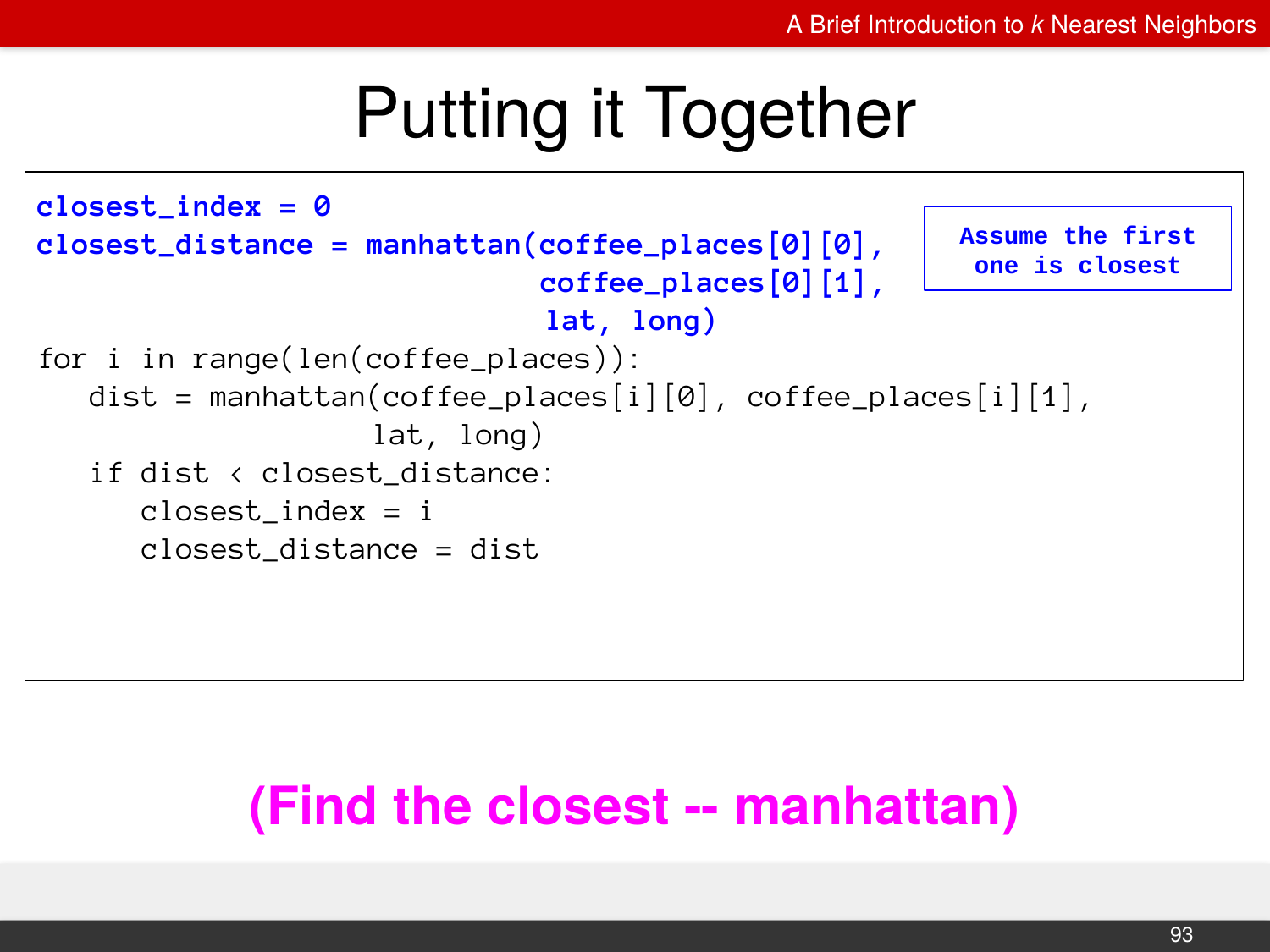

# Putting it Together
closest_index = 0
closest_distance = manhattan(coffee_places[0][0],
                             coffee_places[0][1],
lat, long)
for i in range(len(coffee_places)):
   dist = manhattan(coffee_places[i][0], coffee_places[i][1],
 lat, long)
   if dist < closest_distance:
      closest_index = i
      closest_distance = dist

Assume the first one is closest
(Find the closest -- manhattan)
93